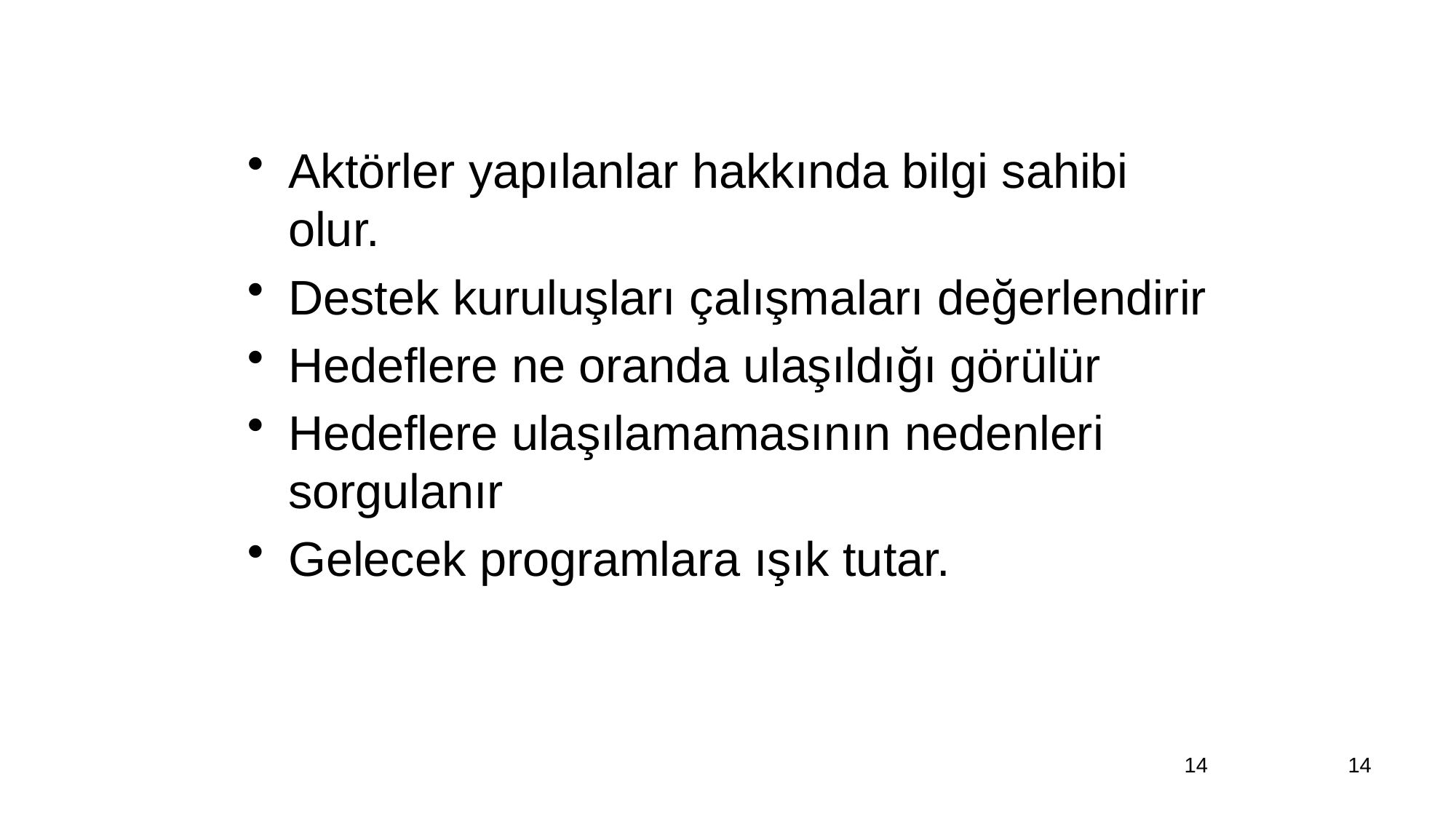

Aktörler yapılanlar hakkında bilgi sahibi olur.
Destek kuruluşları çalışmaları değerlendirir
Hedeflere ne oranda ulaşıldığı görülür
Hedeflere ulaşılamamasının nedenleri sorgulanır
Gelecek programlara ışık tutar.
14
14